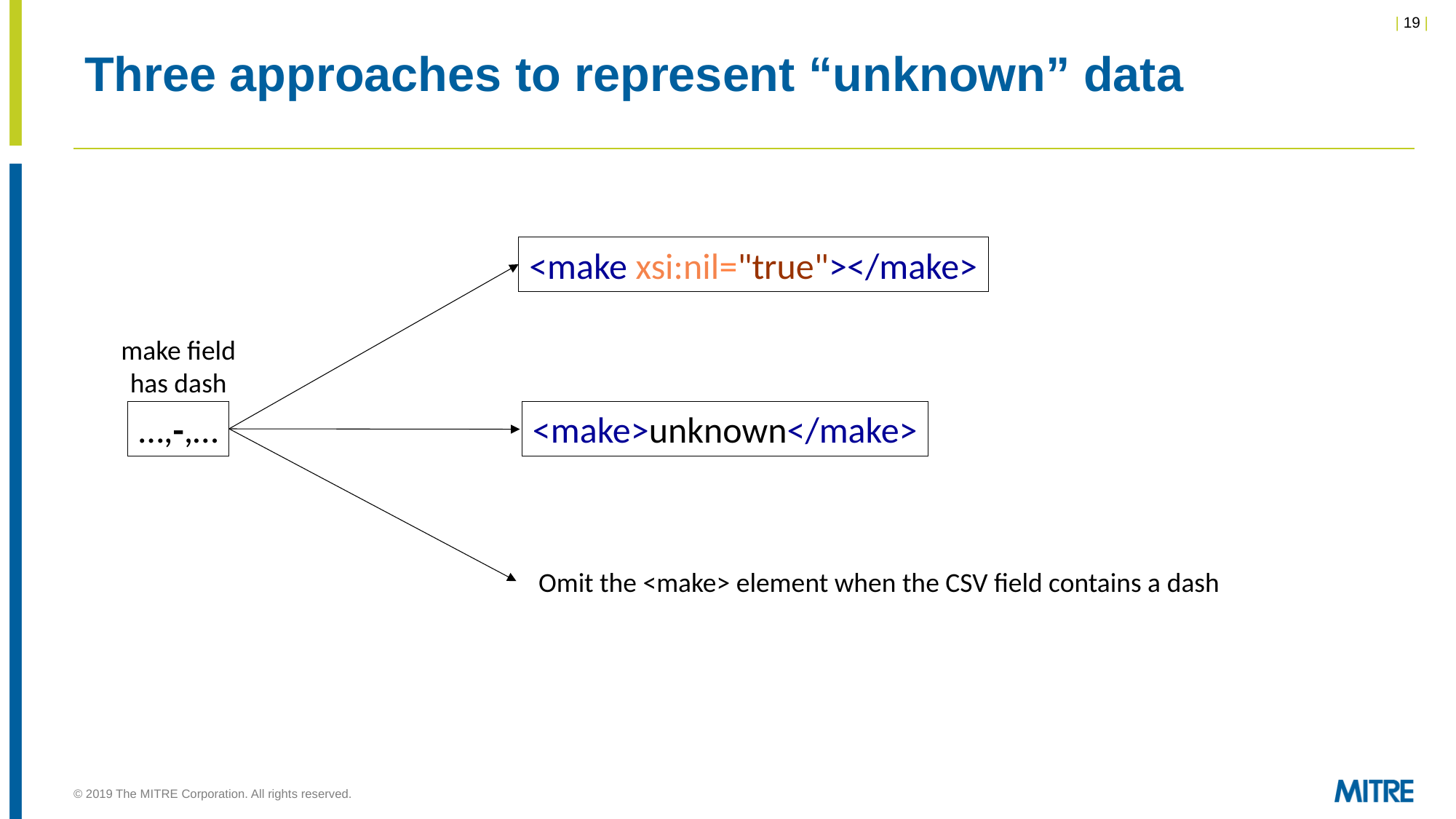

# Three approaches to represent “unknown” data
<make xsi:nil="true"></make>
make field has dash
…,-,…
<make>unknown</make>
Omit the <make> element when the CSV field contains a dash
© 2019 The MITRE Corporation. All rights reserved.